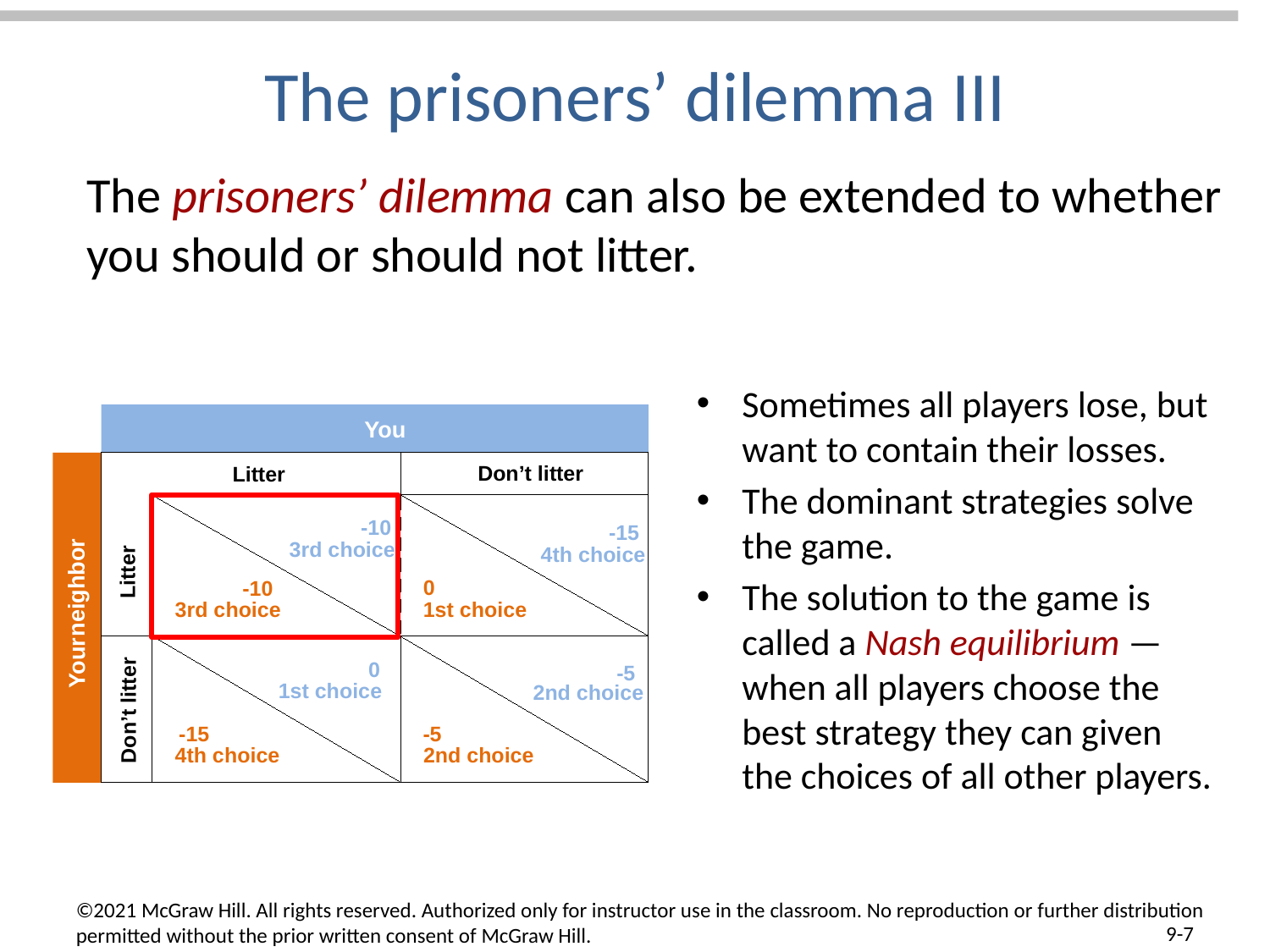

# The prisoners’ dilemma III
The prisoners’ dilemma can also be extended to whether you should or should not litter.
Sometimes all players lose, but want to contain their losses.
The dominant strategies solve the game.
The solution to the game is called a Nash equilibrium — when all players choose the best strategy they can given the choices of all other players.

You

Don’t litter
Litter

-10

-15
3rd choice

4th choice

Litter
neighbor
0
-10

3rd choice
1st choice

Your
0
-5
1st choice
2nd choice
Don’t litter
-15
-5
4th choice
2nd choice